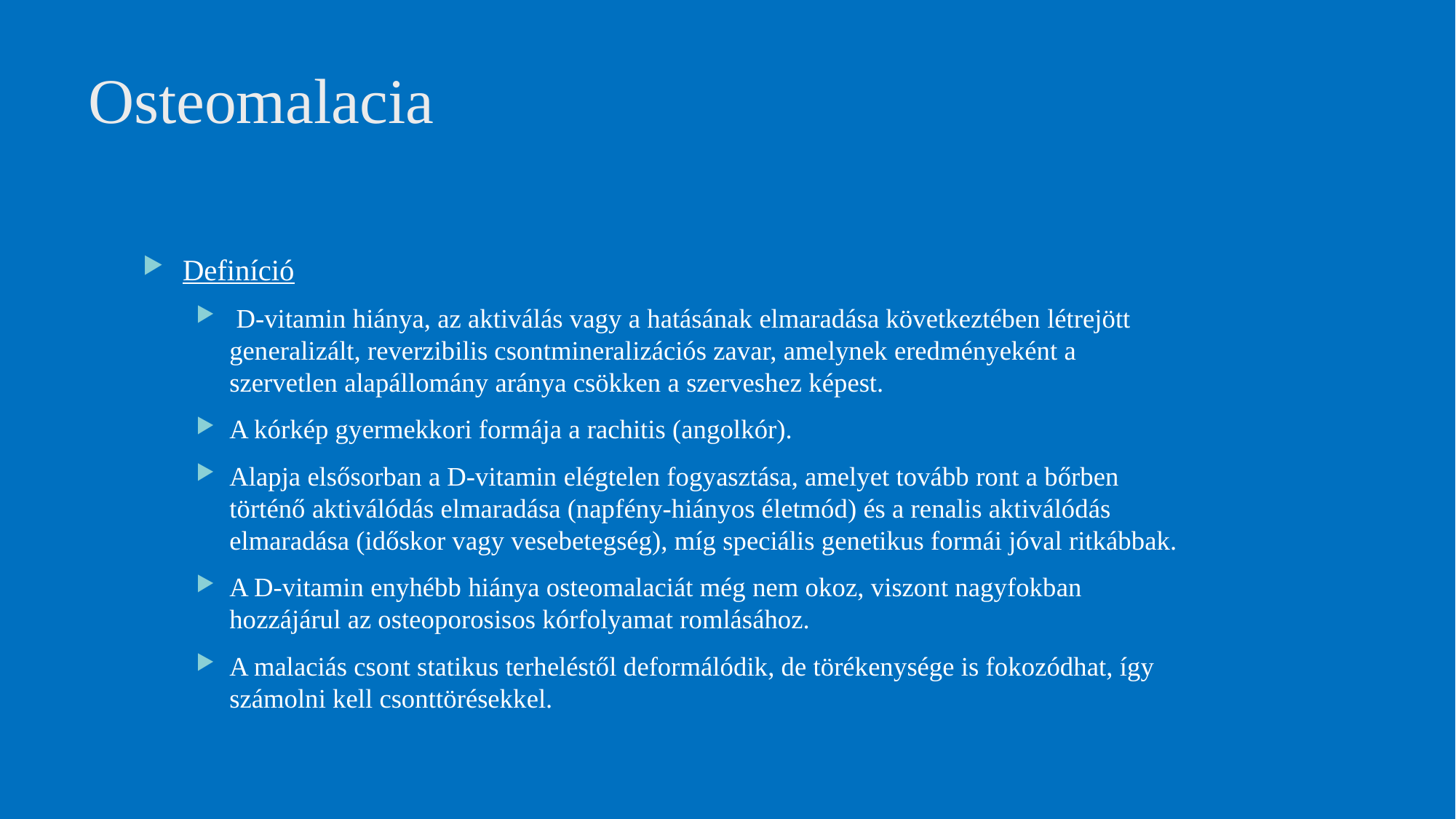

24
# Osteomalacia
Definíció
 D-vitamin hiánya, az aktiválás vagy a hatásának elmaradása következtében létrejött generalizált, reverzibilis csontmineralizációs zavar, amelynek eredményeként a szervetlen alapállomány aránya csökken a szerveshez képest.
A kórkép gyermekkori formája a rachitis (angolkór).
Alapja elsősorban a D-vitamin elégtelen fogyasztása, amelyet tovább ront a bőrben történő aktiválódás elmaradása (napfény-hiányos életmód) és a renalis aktiválódás elmaradása (időskor vagy vesebetegség), míg speciális genetikus formái jóval ritkábbak.
A D-vitamin enyhébb hiánya osteomalaciát még nem okoz, viszont nagyfokban hozzájárul az osteoporosisos kórfolyamat romlásához.
A malaciás csont statikus terheléstől deformálódik, de törékenysége is fokozódhat, így számolni kell csonttörésekkel.